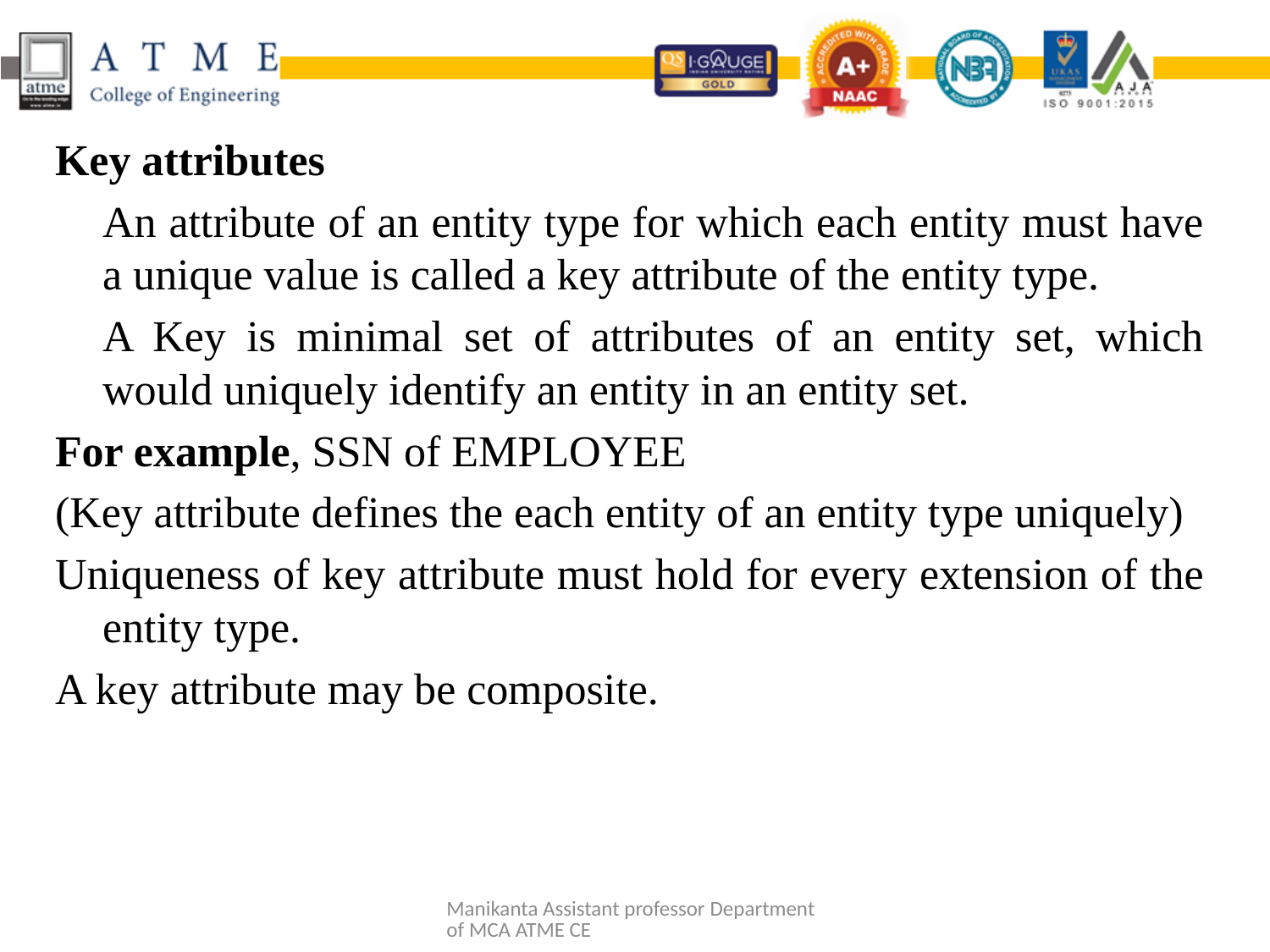

Key attributes
	An attribute of an entity type for which each entity must have a unique value is called a key attribute of the entity type.
	A Key is minimal set of attributes of an entity set, which would uniquely identify an entity in an entity set.
For example, SSN of EMPLOYEE
(Key attribute defines the each entity of an entity type uniquely)
Uniqueness of key attribute must hold for every extension of the entity type.
A key attribute may be composite.

Manikanta Assistant professor Department of MCA ATME CE